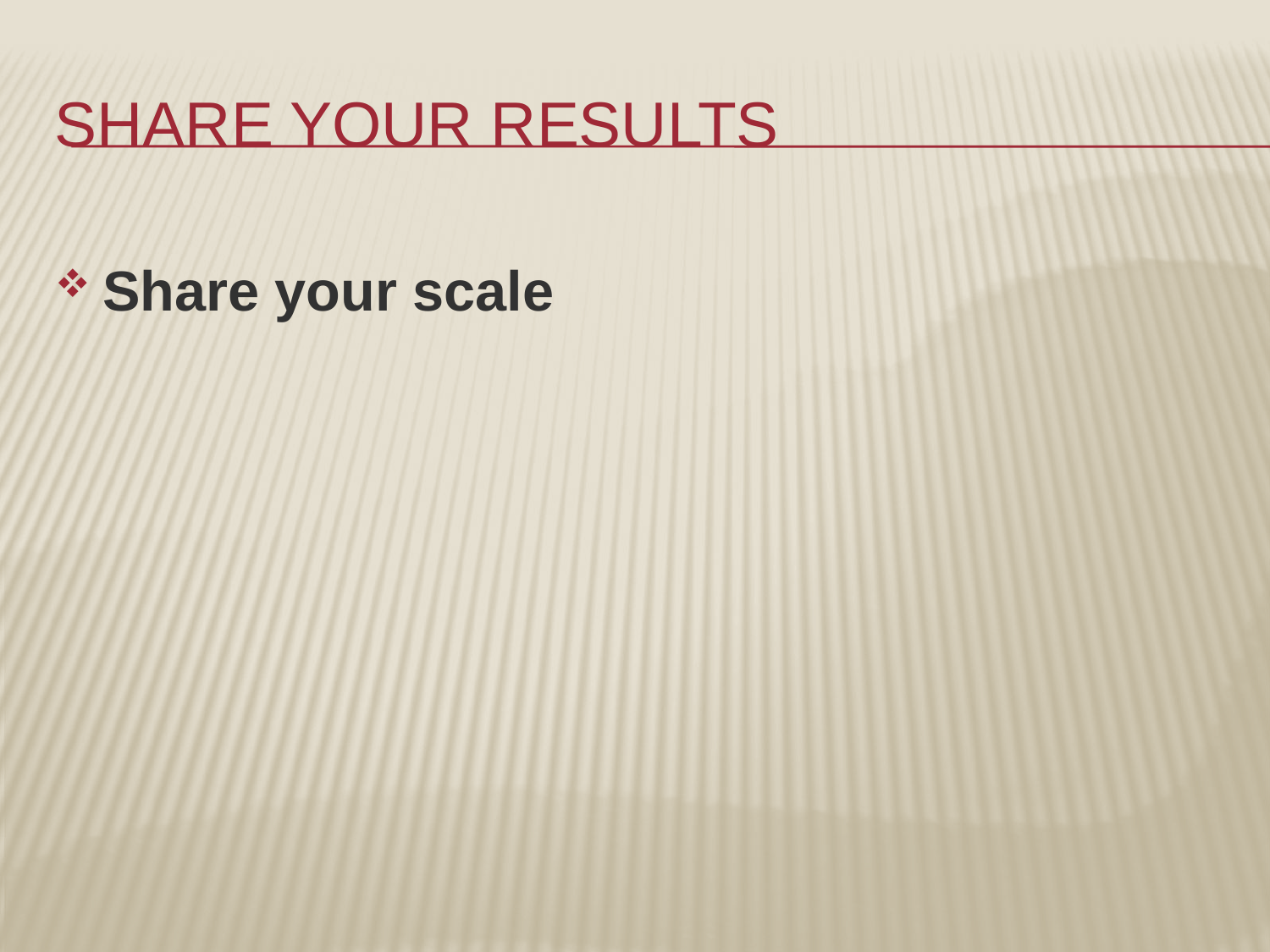

# Share your results

Share your scale